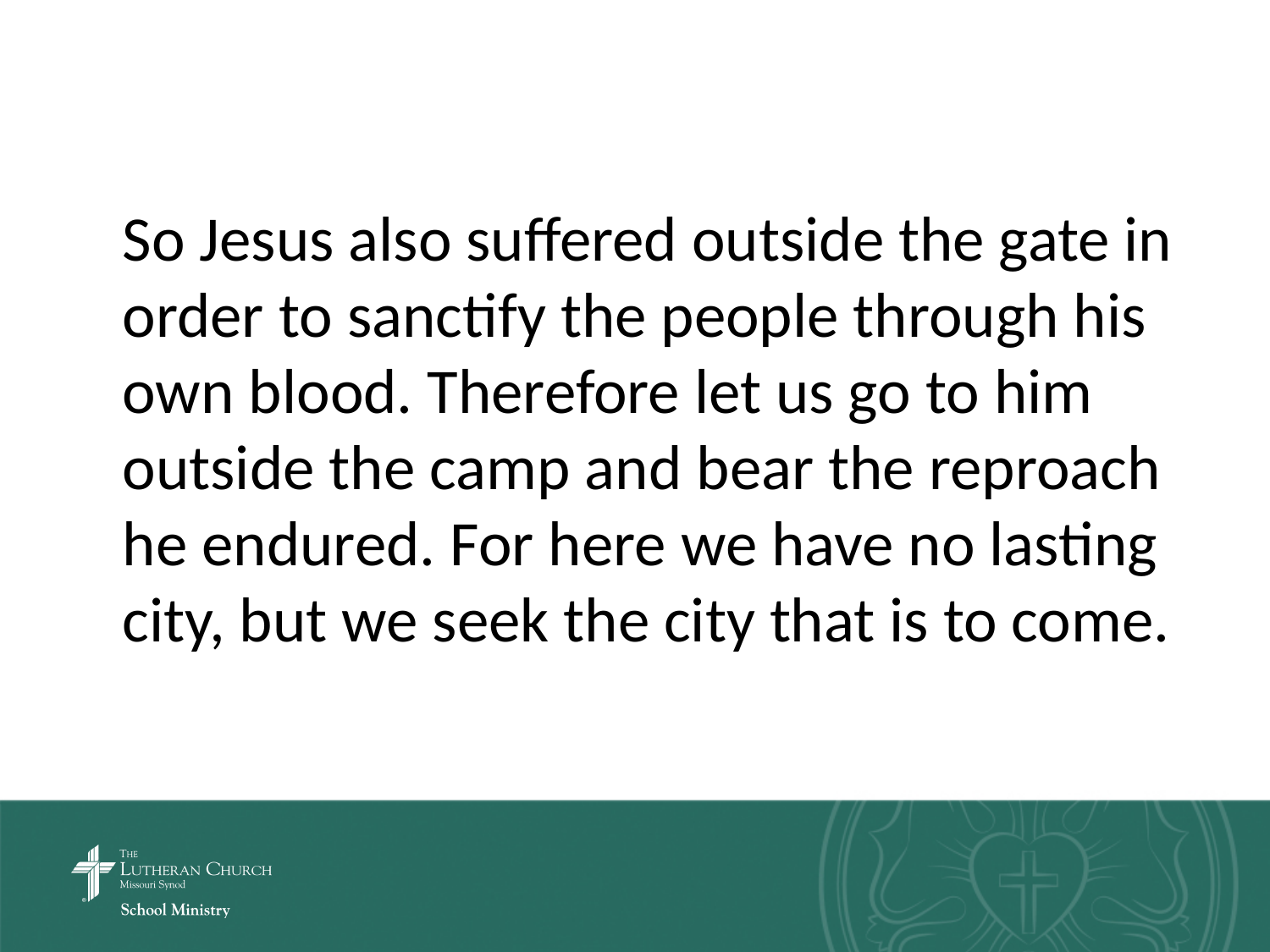

So Jesus also suffered outside the gate in order to sanctify the people through his own blood. Therefore let us go to him outside the camp and bear the reproach he endured. For here we have no lasting city, but we seek the city that is to come.